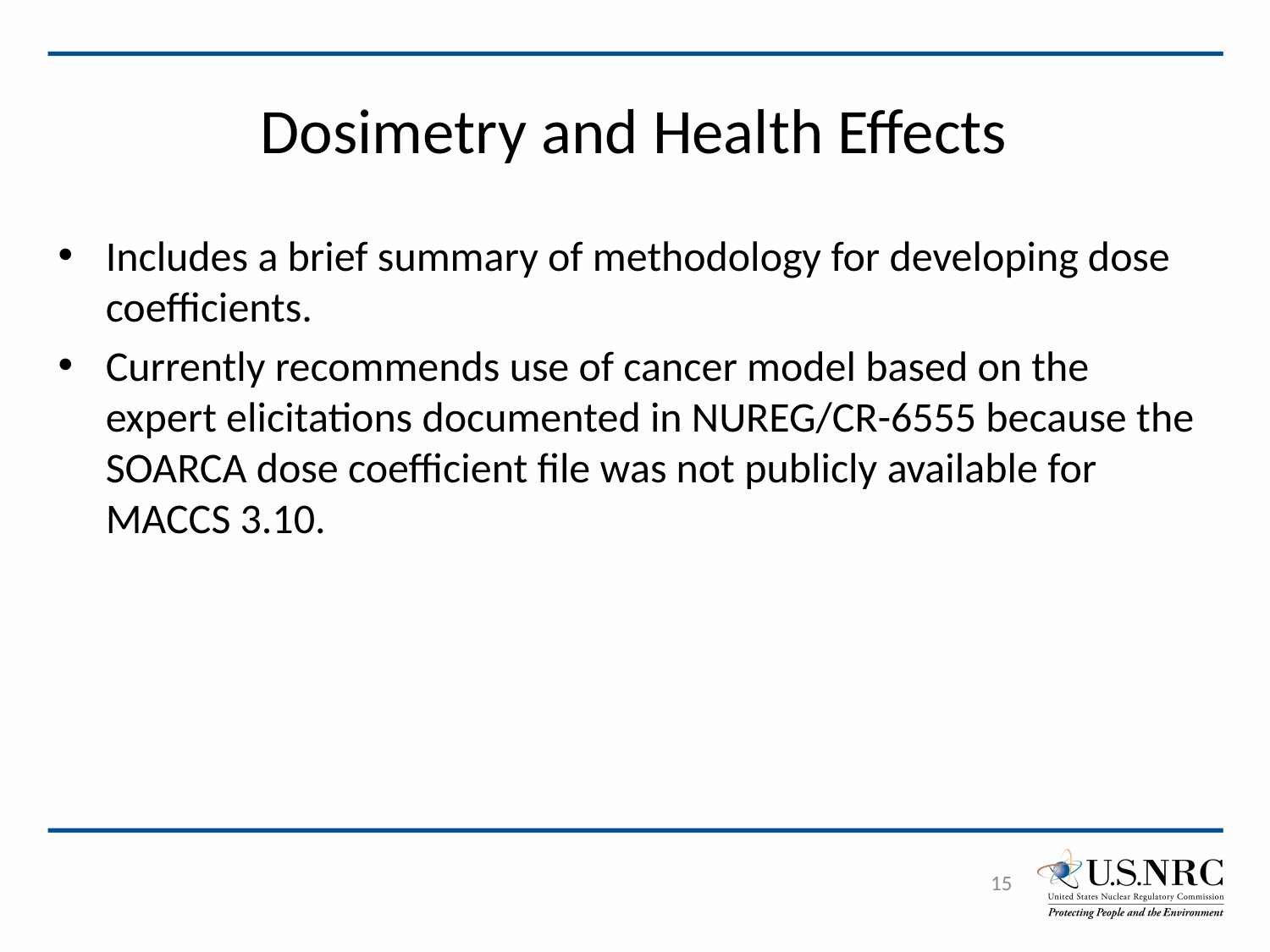

# Dosimetry and Health Effects
Includes a brief summary of methodology for developing dose coefficients.
Currently recommends use of cancer model based on the expert elicitations documented in NUREG/CR-6555 because the SOARCA dose coefficient file was not publicly available for MACCS 3.10.

15